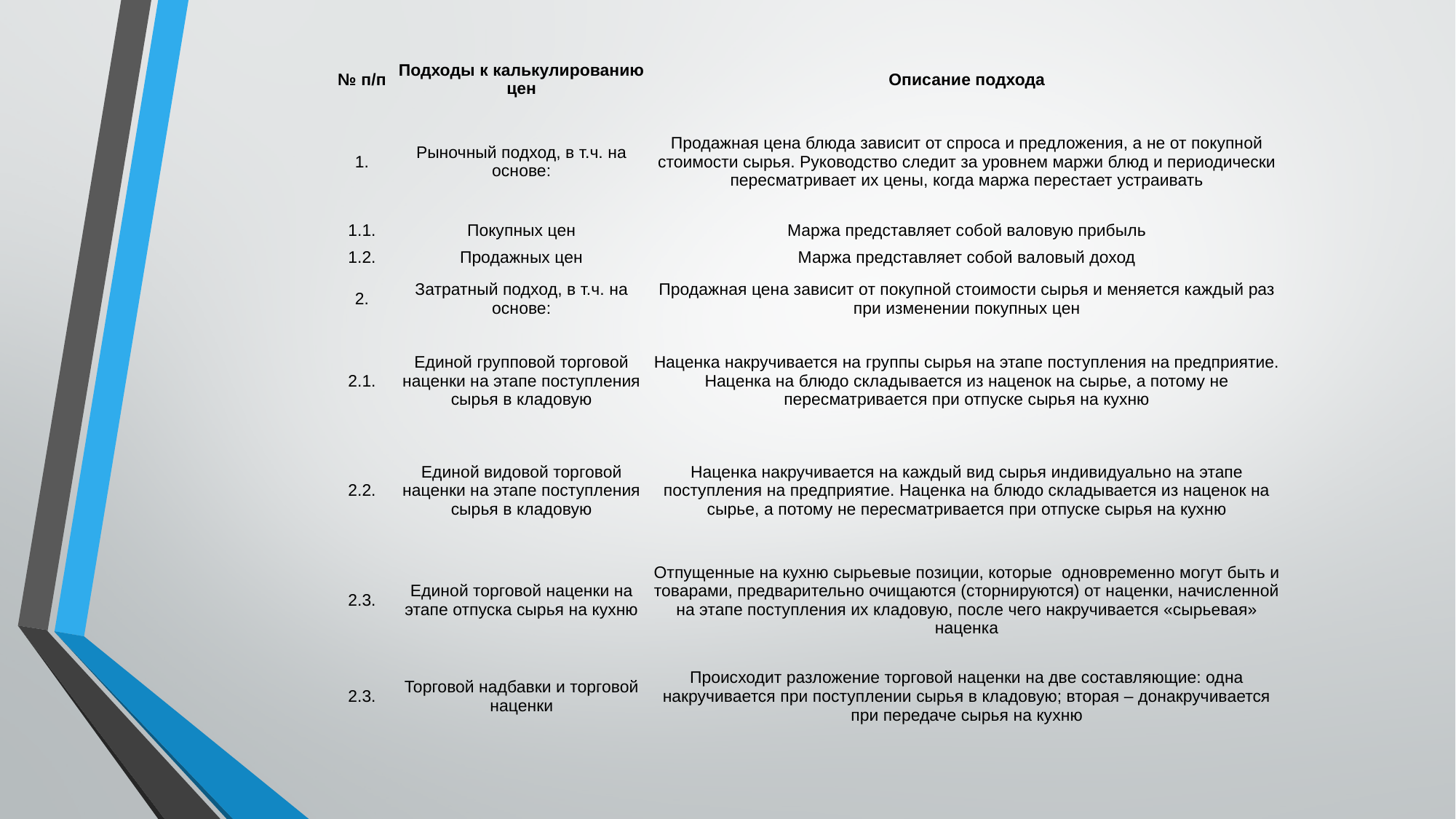

| № п/п | Подходы к калькулированию цен | Описание подхода |
| --- | --- | --- |
| 1. | Рыночный подход, в т.ч. на основе: | Продажная цена блюда зависит от спроса и предложения, а не от покупной стоимости сырья. Руководство следит за уровнем маржи блюд и периодически пересматривает их цены, когда маржа перестает устраивать |
| 1.1. | Покупных цен | Маржа представляет собой валовую прибыль |
| 1.2. | Продажных цен | Маржа представляет собой валовый доход |
| 2. | Затратный подход, в т.ч. на основе: | Продажная цена зависит от покупной стоимости сырья и меняется каждый раз при изменении покупных цен |
| 2.1. | Единой групповой торговой наценки на этапе поступления сырья в кладовую | Наценка накручивается на группы сырья на этапе поступления на предприятие. Наценка на блюдо складывается из наценок на сырье, а потому не пересматривается при отпуске сырья на кухню |
| 2.2. | Единой видовой торговой наценки на этапе поступления сырья в кладовую | Наценка накручивается на каждый вид сырья индивидуально на этапе поступления на предприятие. Наценка на блюдо складывается из наценок на сырье, а потому не пересматривается при отпуске сырья на кухню |
| 2.3. | Единой торговой наценки на этапе отпуска сырья на кухню | Отпущенные на кухню сырьевые позиции, которые  одновременно могут быть и товарами, предварительно очищаются (сторнируются) от наценки, начисленной на этапе поступления их кладовую, после чего накручивается «сырьевая» наценка |
| 2.3. | Торговой надбавки и торговой наценки | Происходит разложение торговой наценки на две составляющие: одна накручивается при поступлении сырья в кладовую; вторая – донакручивается при передаче сырья на кухню |